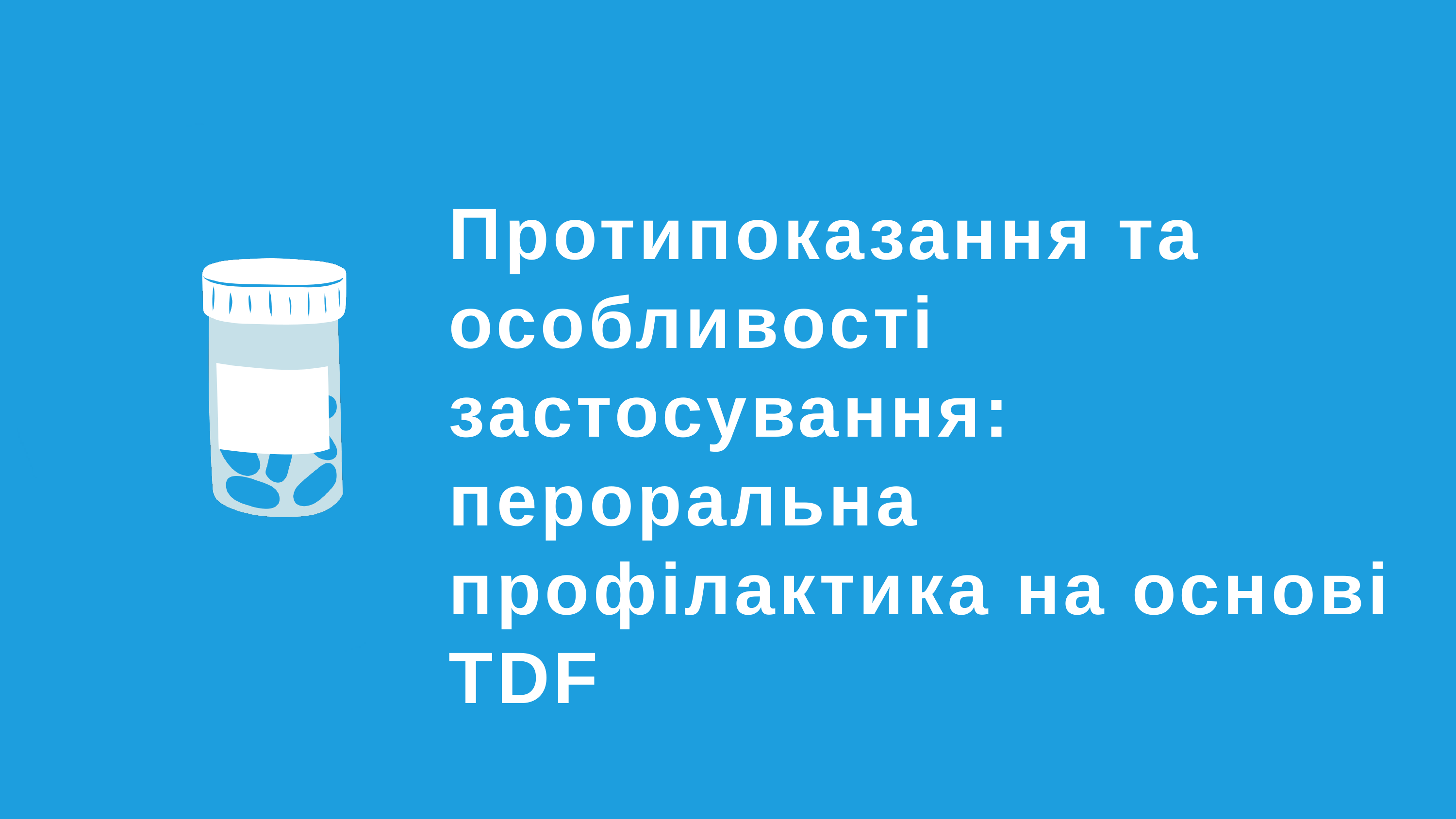

Протипоказання та особливості застосування: пероральна профілактика на основі TDF